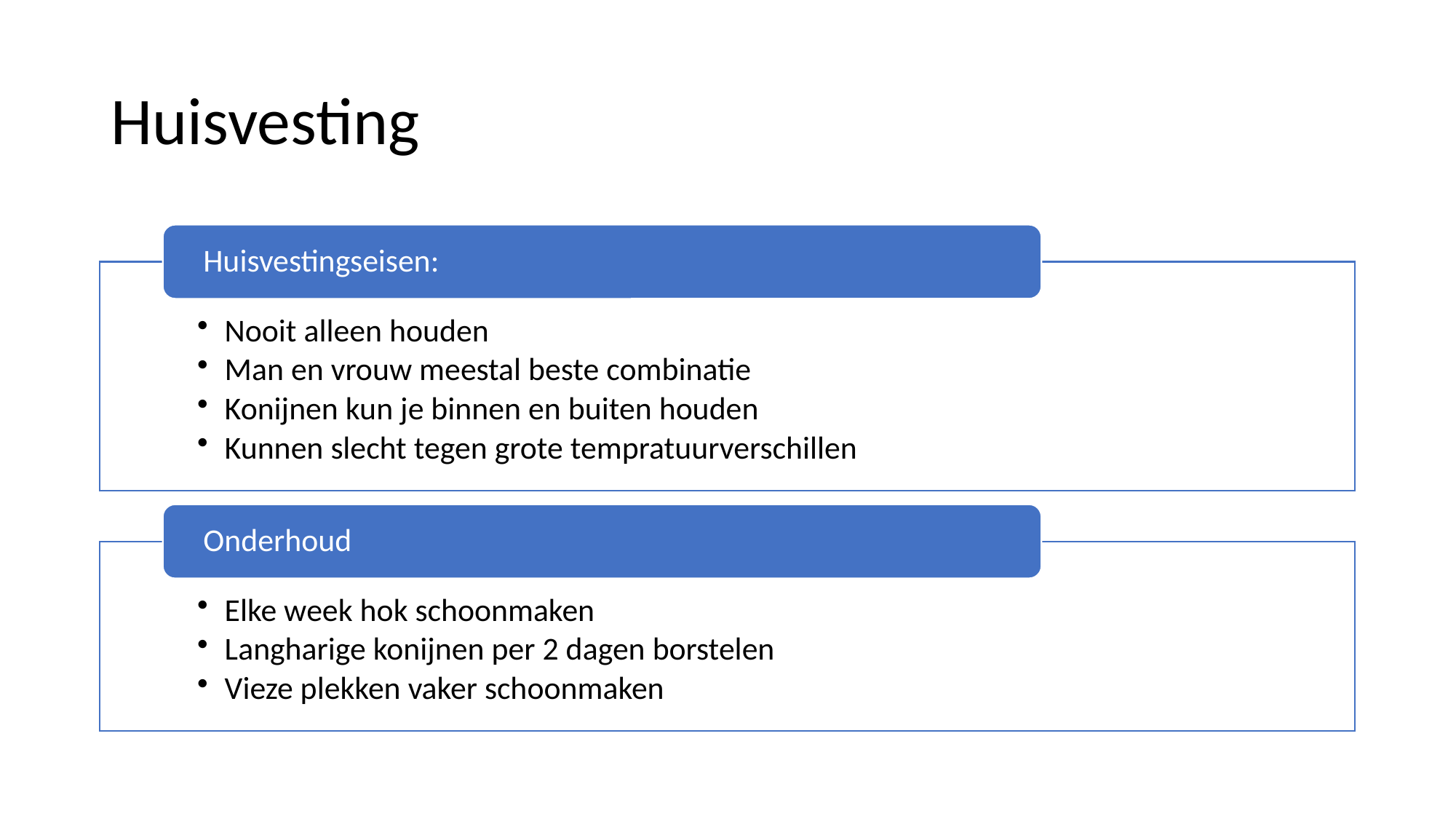

# Huisvesting
Nooit alleen houden
Man en vrouw meestal beste combinatie
Konijnen kun je binnen en buiten houden
Kunnen slecht tegen grote tempratuurverschillen
Huisvestingseisen:
Elke week hok schoonmaken
Langharige konijnen per 2 dagen borstelen
Vieze plekken vaker schoonmaken
Onderhoud